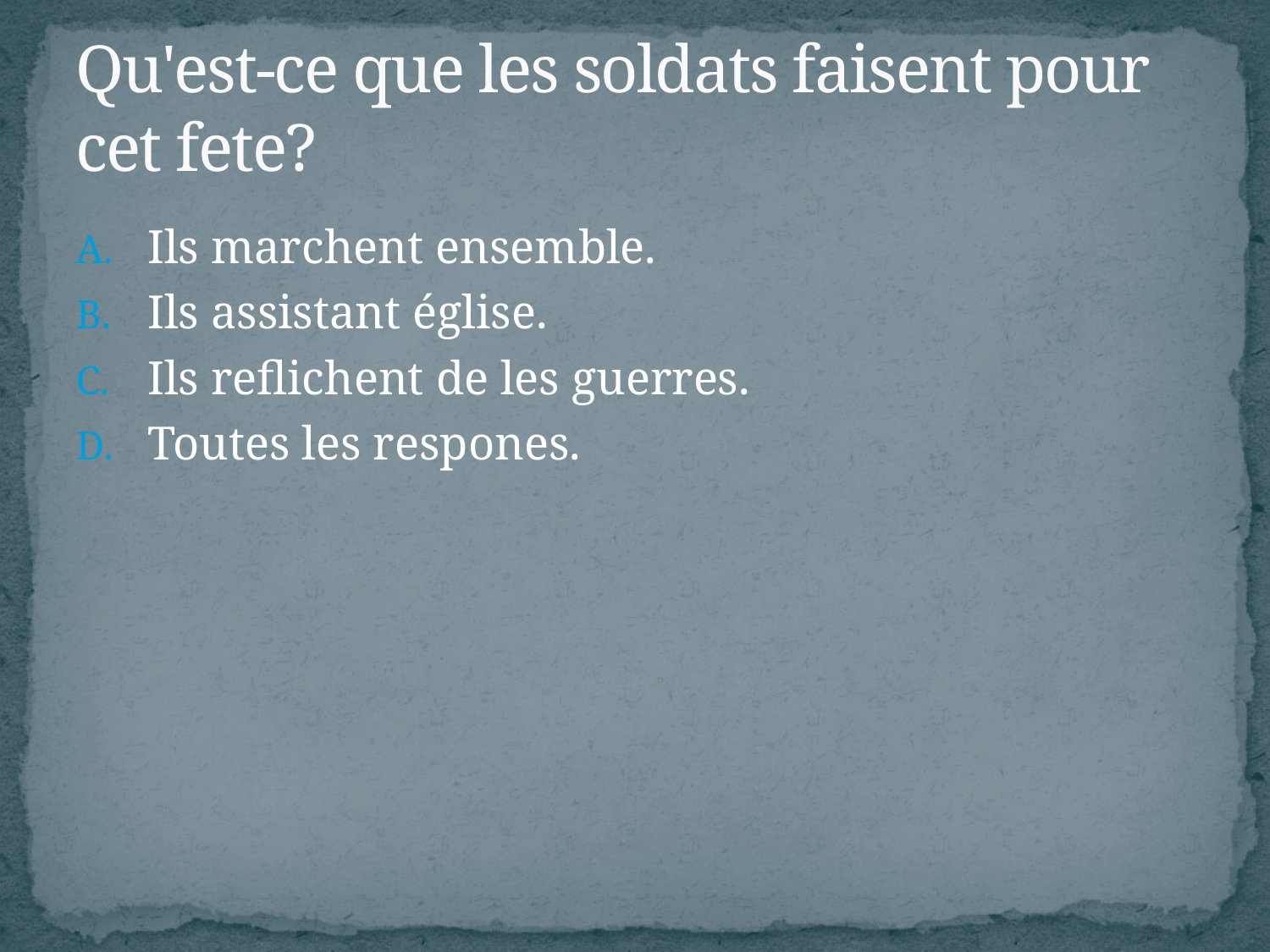

# Qu'est-ce que les soldats faisent pour cet fete?
Ils marchent ensemble.
Ils assistant église.
Ils reflichent de les guerres.
Toutes les respones.